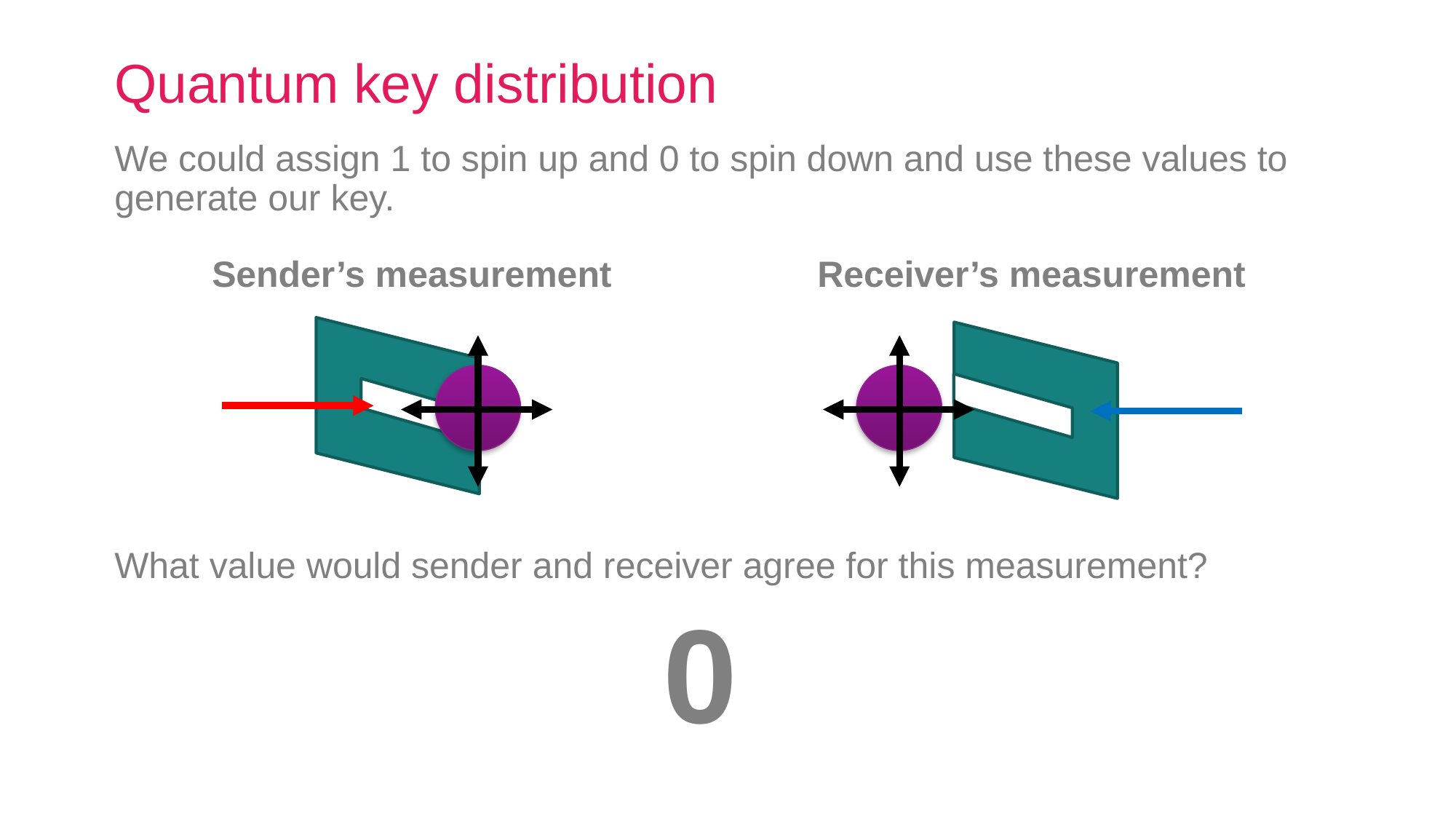

# Quantum key distribution
We could assign 1 to spin up and 0 to spin down and use these values to generate our key.
Sender’s measurement
Receiver’s measurement

What value would sender and receiver agree for this measurement?
0